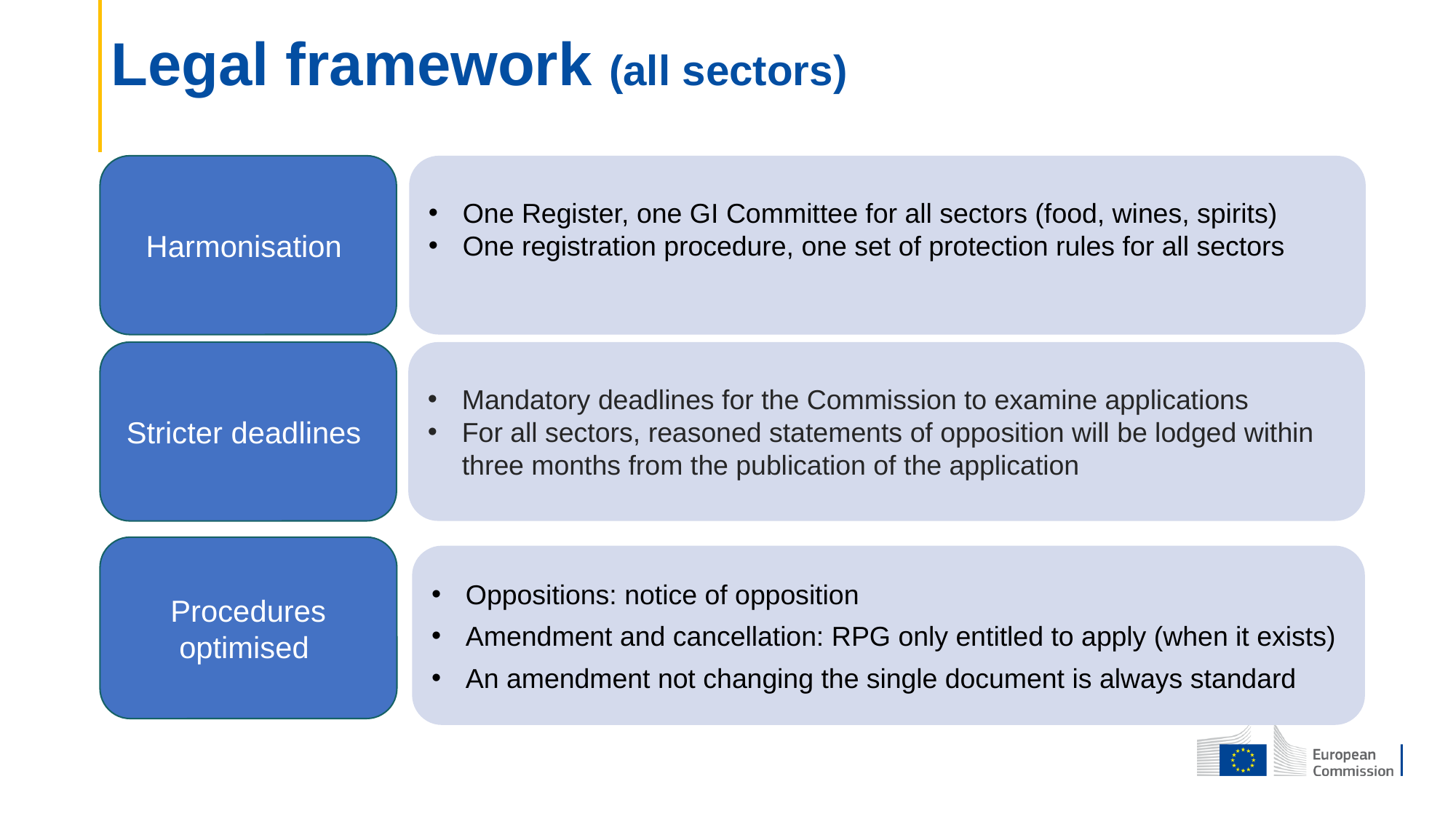

Legal framework (all sectors)
Harmonisation

One Register, one GI Committee for all sectors (food, wines, spirits)
One registration procedure, one set of protection rules for all sectors

Stricter deadlines
Mandatory deadlines for the Commission to examine applications
For all sectors, reasoned statements of opposition will be lodged within three months from the publication of the application
Procedures optimised
Oppositions: notice of opposition
Amendment and cancellation: RPG only entitled to apply (when it exists)
An amendment not changing the single document is always standard